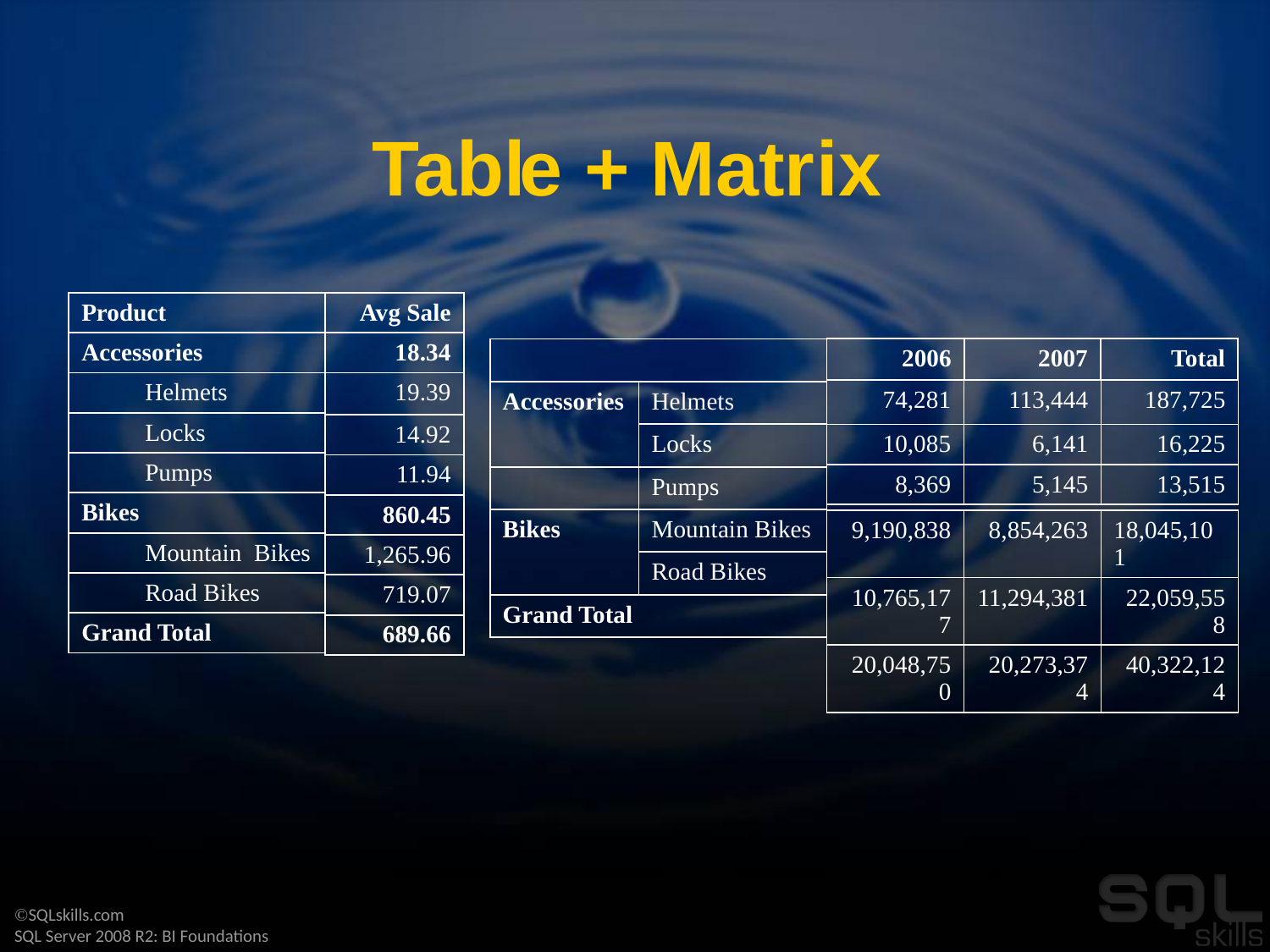

Tabl
e + Matr
ix
| Product |
| --- |
| Accessories |
| Helmets |
| Locks |
| Pumps |
| Bikes |
| Mountain Bikes |
| Road Bikes |
| Grand Total |
| Avg Sale |
| --- |
| 18.34 |
| 19.39 |
| 14.92 |
| 11.94 |
| 860.45 |
| 1,265.96 |
| 719.07 |
| 689.66 |
| 2006 | 2007 | Total |
| --- | --- | --- |
|  |  |
| --- | --- |
| Accessories | Helmets |
|  | Locks |
|  | Pumps |
| Bikes | Mountain Bikes |
|  | Road Bikes |
| Grand Total |  |
| 74,281 | 113,444 | 187,725 |
| --- | --- | --- |
| 10,085 | 6,141 | 16,225 |
| 8,369 | 5,145 | 13,515 |
| 9,190,838 | 8,854,263 | 18,045,101 |
| --- | --- | --- |
| 10,765,177 | 11,294,381 | 22,059,558 |
| 20,048,750 | 20,273,374 | 40,322,124 |
| 92,735 | 124,730 | 217,465 |
| --- | --- | --- |
| 19,956,015 | 20,148,644 | 40,104,659 |
| --- | --- | --- |